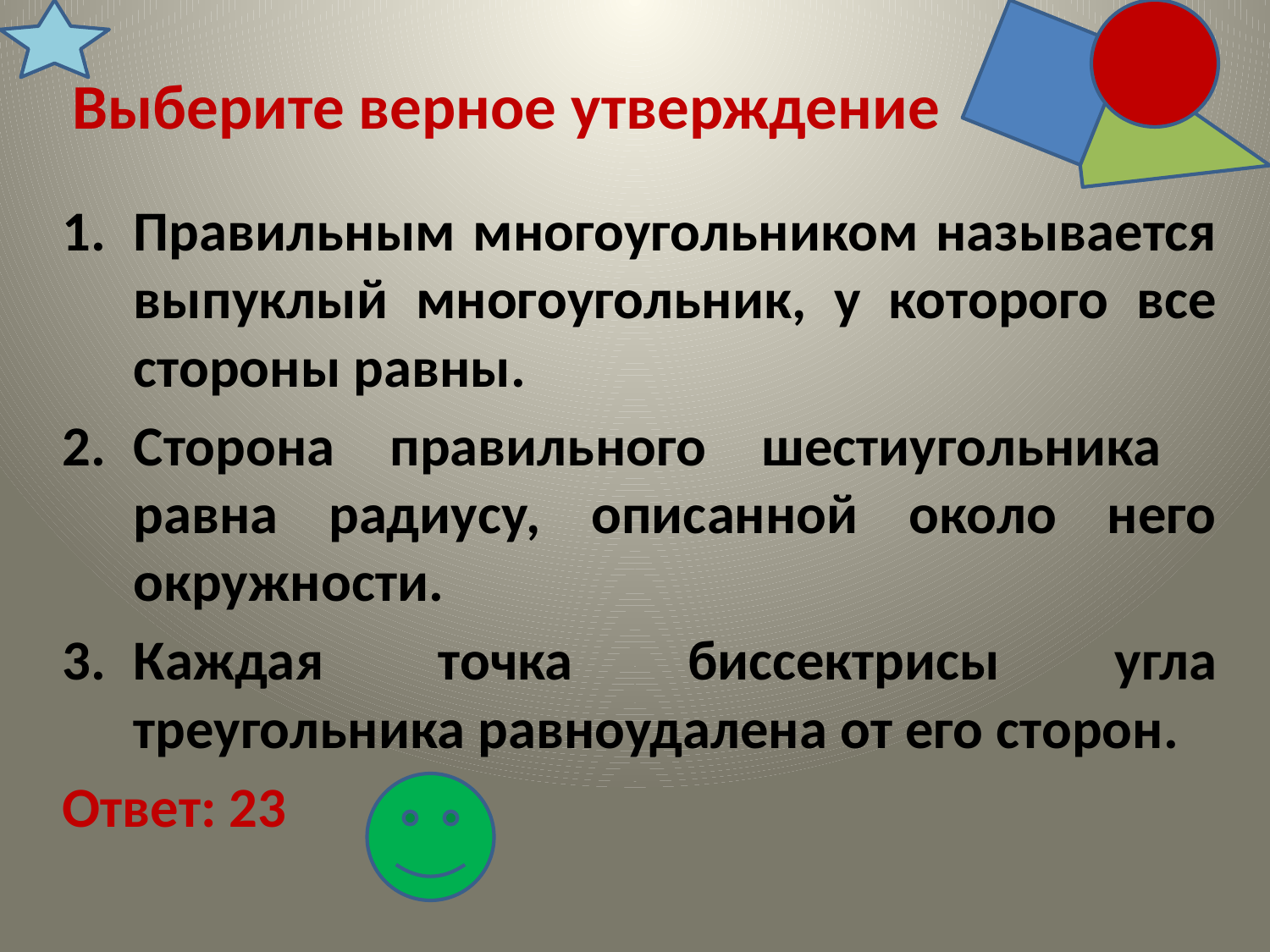

# Выберите верное утверждение
Правильным многоугольником называется выпуклый многоугольник, у которого все стороны равны.
Сторона правильного шестиугольника  равна радиусу, описанной около него окружности.
Каждая точка биссектрисы угла треугольника равноудалена от его сторон.
Ответ: 23